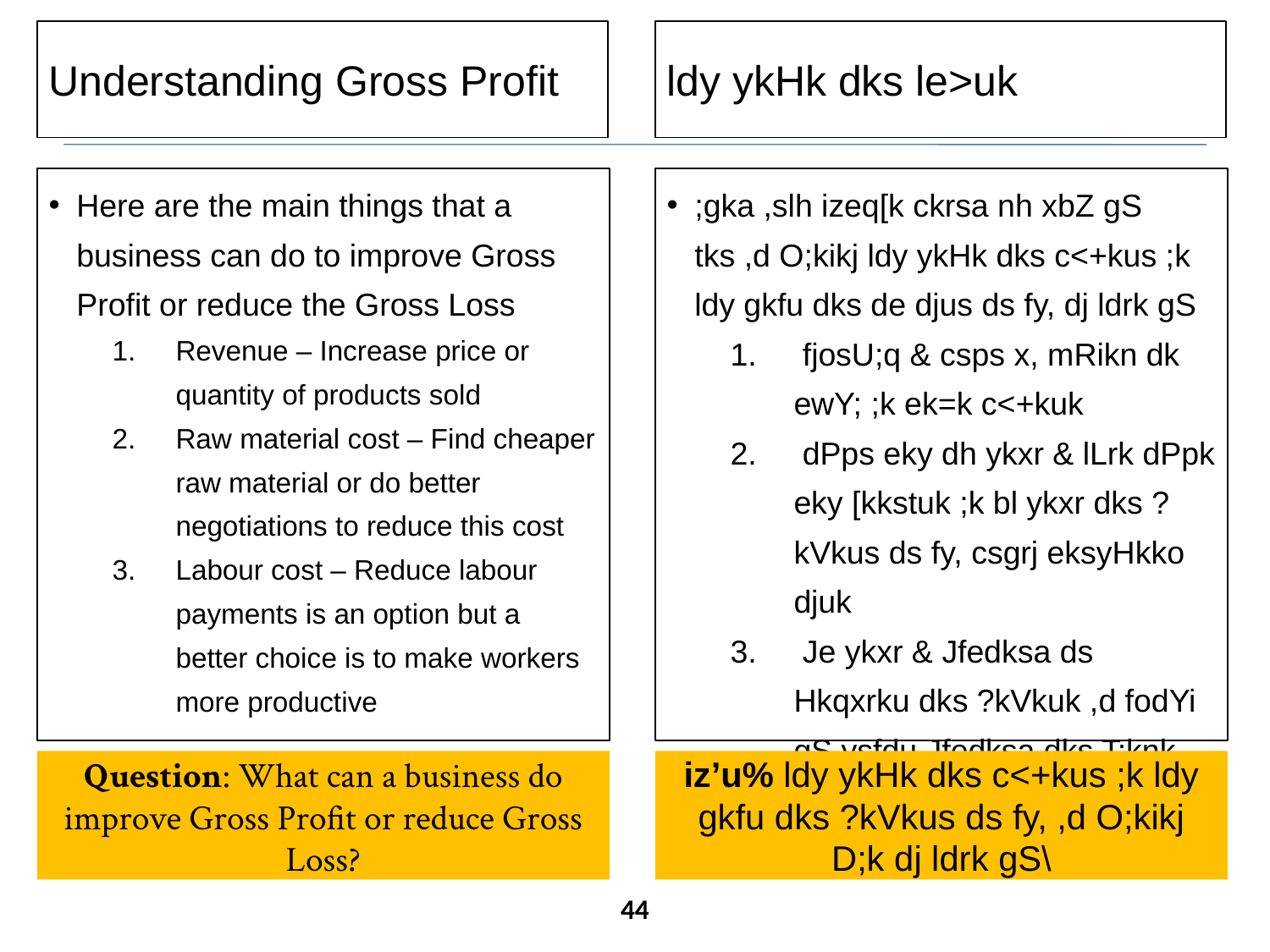

Understanding Gross Profit
ldy ykHk dks le>uk

Here are the main things that a business can do to improve Gross Profit or reduce the Gross Loss
Revenue – Increase price or quantity of products sold
Raw material cost – Find cheaper raw material or do better negotiations to reduce this cost
Labour cost – Reduce labour payments is an option but a better choice is to make workers more productive
;gka ,slh izeq[k ckrsa nh xbZ gS tks ,d O;kikj ldy ykHk dks c<+kus ;k ldy gkfu dks de djus ds fy, dj ldrk gS
 fjosU;q & csps x, mRikn dk ewY; ;k ek=k c<+kuk
 dPps eky dh ykxr & lLrk dPpk eky [kkstuk ;k bl ykxr dks ?kVkus ds fy, csgrj eksyHkko djuk
 Je ykxr & Jfedksa ds Hkqxrku dks ?kVkuk ,d fodYi gS ysfdu Jfedksa dks T;knk mRiknd cukuk csgrj fodYi gS
Question: What can a business do improve Gross Profit or reduce Gross Loss?
iz’u% ldy ykHk dks c<+kus ;k ldy gkfu dks ?kVkus ds fy, ,d O;kikj D;k dj ldrk gS\
44